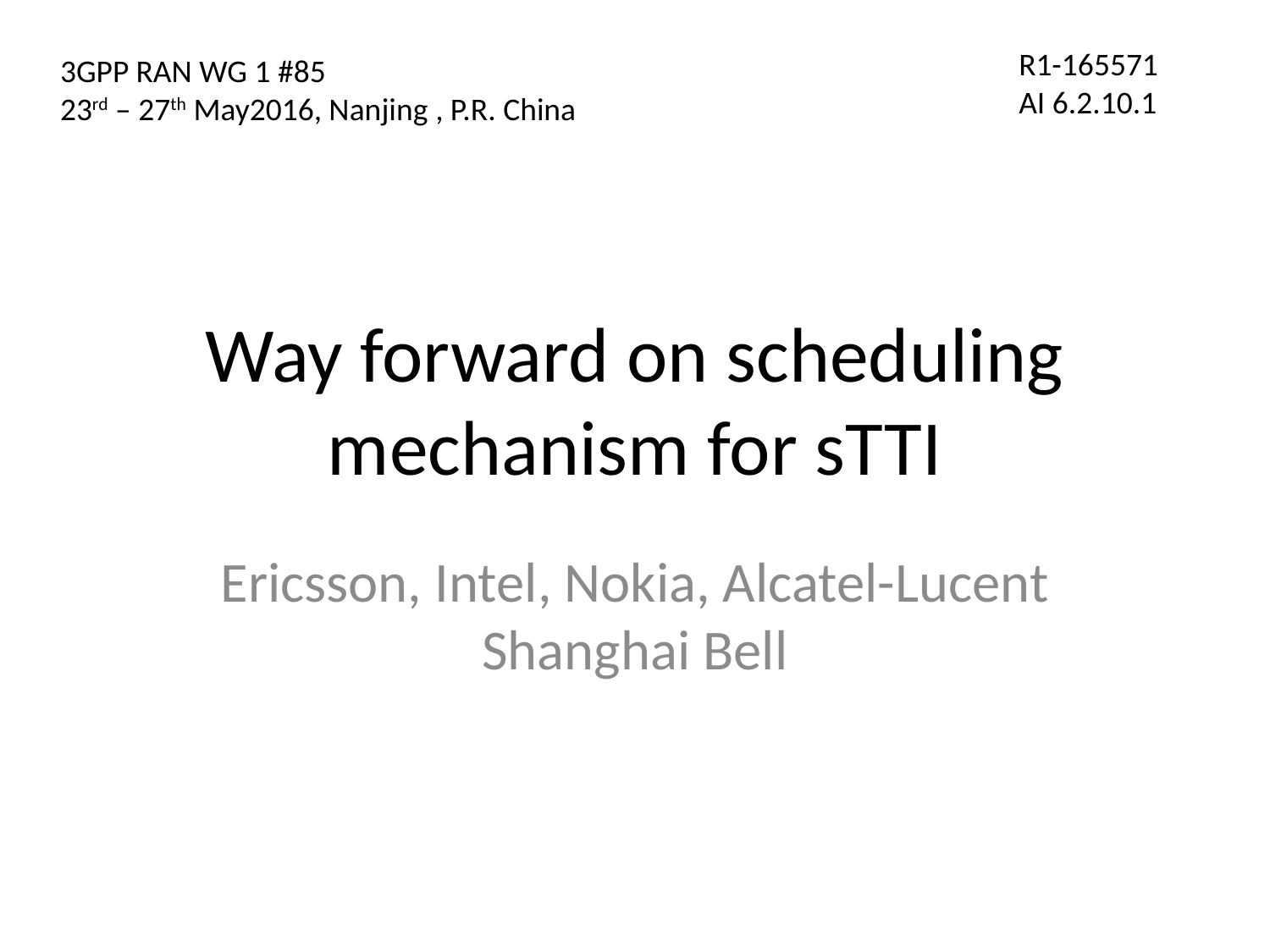

R1-165571
AI 6.2.10.1
3GPP RAN WG 1 #85
23rd – 27th May2016, Nanjing , P.R. China
# Way forward on scheduling mechanism for sTTI
Ericsson, Intel, Nokia, Alcatel-Lucent Shanghai Bell